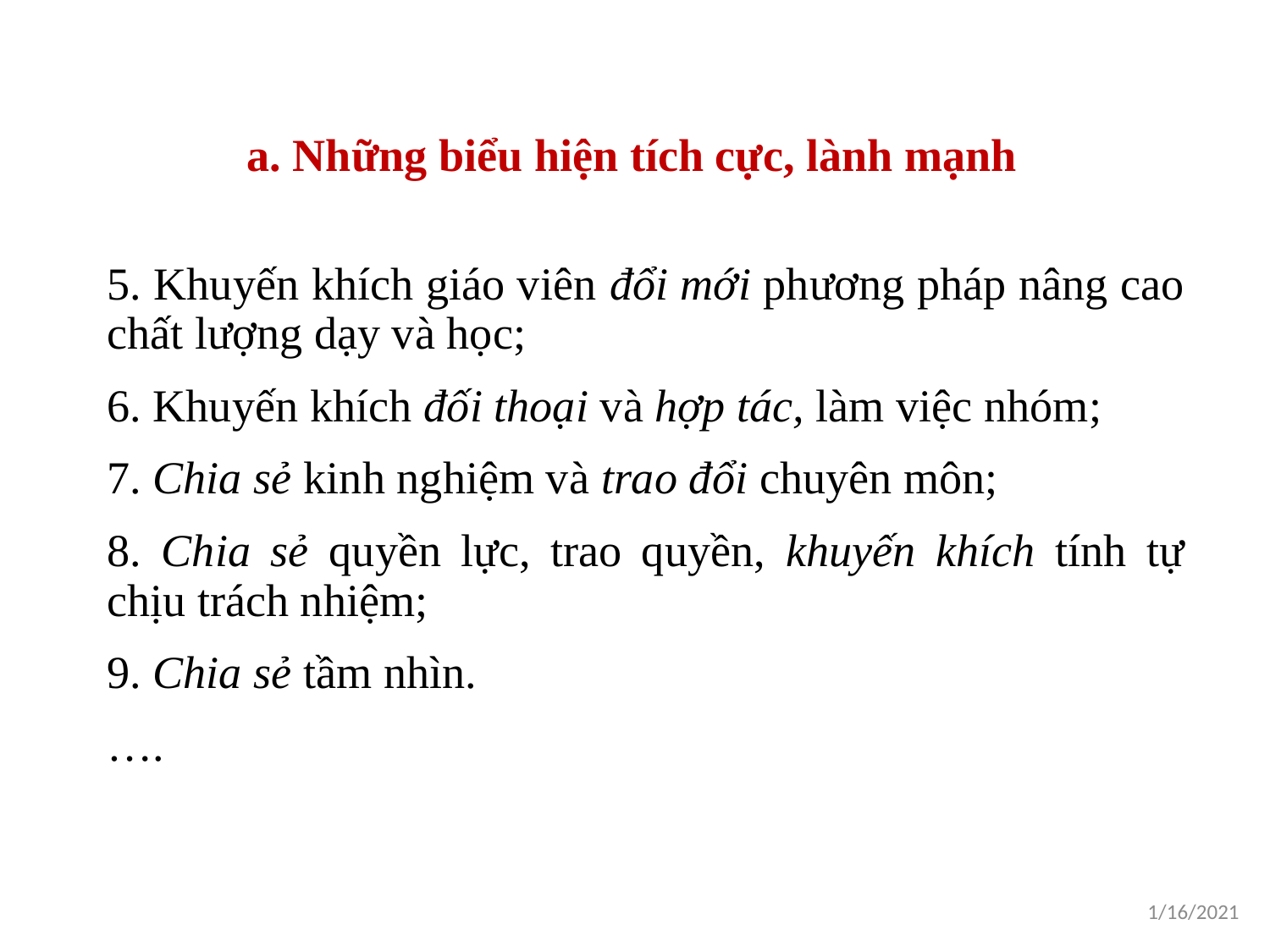

a. Những biểu hiện tích cực, lành mạnh
5. Khuyến khích giáo viên đổi mới phương pháp nâng cao chất lượng dạy và học;
6. Khuyến khích đối thoại và hợp tác, làm việc nhóm;
7. Chia sẻ kinh nghiệm và trao đổi chuyên môn;
8. Chia sẻ quyền lực, trao quyền, khuyến khích tính tự chịu trách nhiệm;
9. Chia sẻ tầm nhìn.
….

1/16/2021